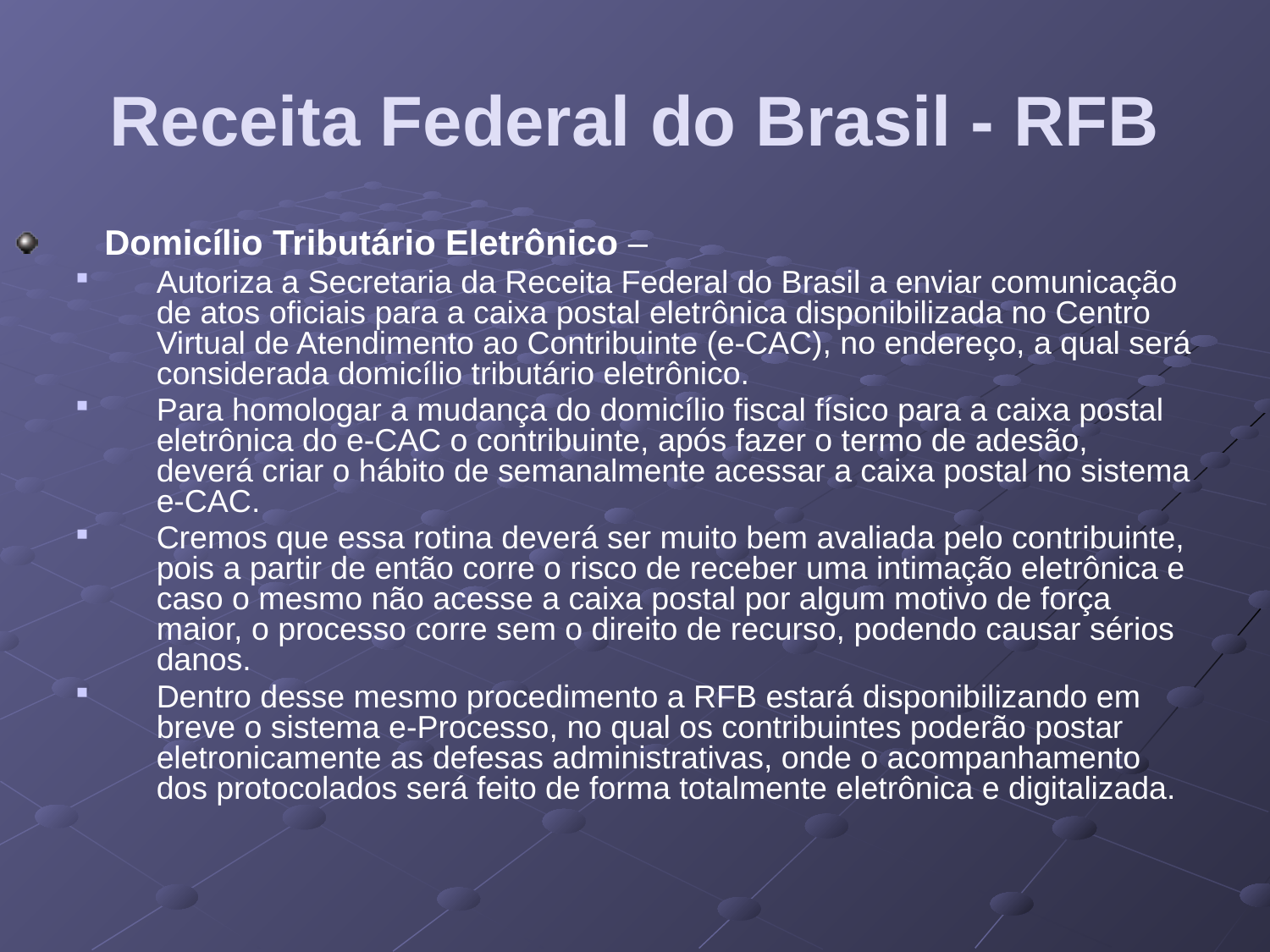

# Receita Federal do Brasil - RFB
Domicílio Tributário Eletrônico –
Autoriza a Secretaria da Receita Federal do Brasil a enviar comunicação de atos oficiais para a caixa postal eletrônica disponibilizada no Centro Virtual de Atendimento ao Contribuinte (e-CAC), no endereço, a qual será considerada domicílio tributário eletrônico.
Para homologar a mudança do domicílio fiscal físico para a caixa postal eletrônica do e-CAC o contribuinte, após fazer o termo de adesão,  deverá criar o hábito de semanalmente acessar a caixa postal no sistema e-CAC.
Cremos que essa rotina deverá ser muito bem avaliada pelo contribuinte, pois a partir de então corre o risco de receber uma intimação eletrônica e caso o mesmo não acesse a caixa postal por algum motivo de força maior, o processo corre sem o direito de recurso, podendo causar sérios danos.
Dentro desse mesmo procedimento a RFB estará disponibilizando em breve o sistema e-Processo, no qual os contribuintes poderão postar eletronicamente as defesas administrativas, onde o acompanhamento dos protocolados será feito de forma totalmente eletrônica e digitalizada.